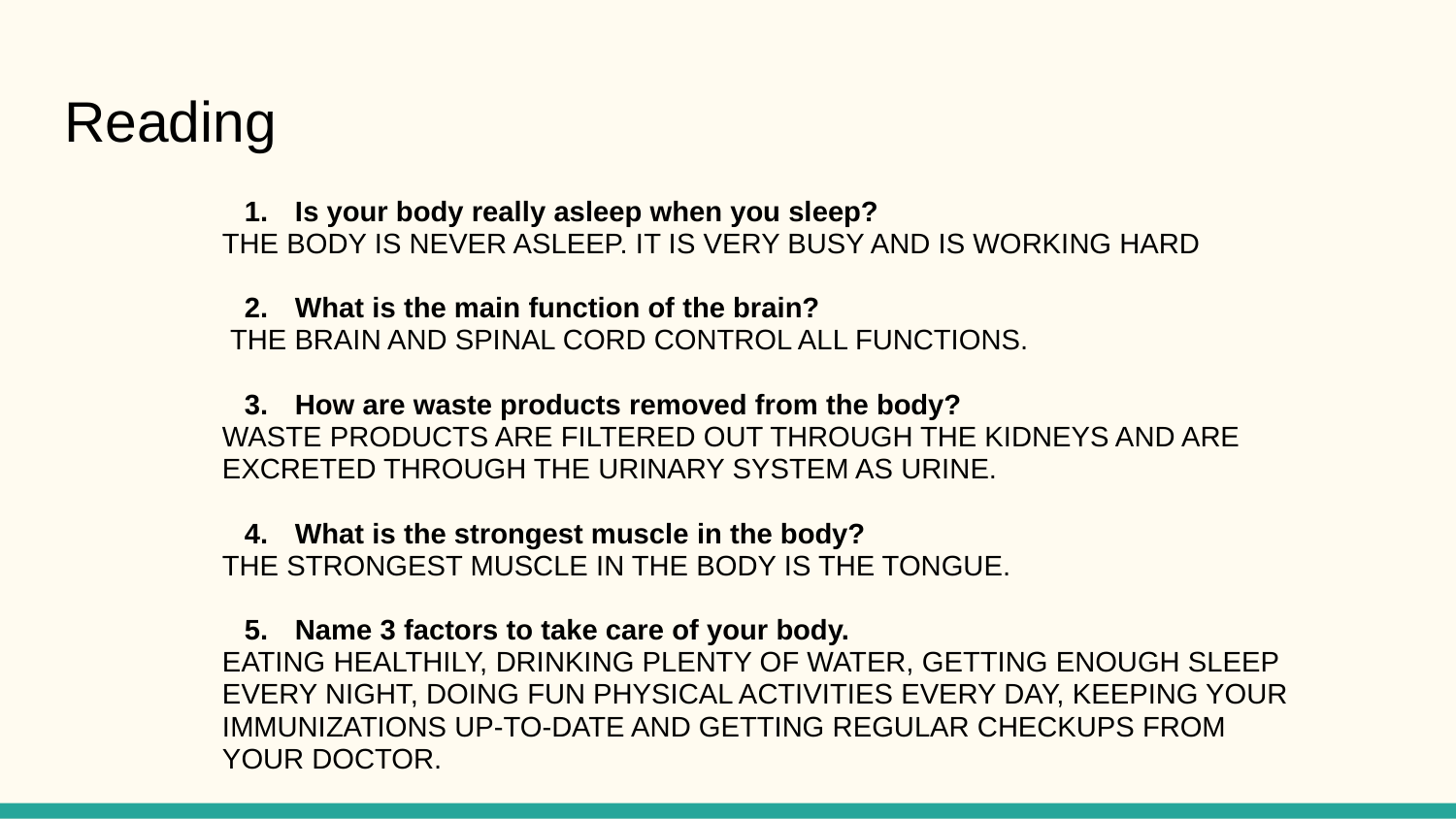

# Reading
Is your body really asleep when you sleep?
THE BODY IS NEVER ASLEEP. IT IS VERY BUSY AND IS WORKING HARD

What is the main function of the brain?
 THE BRAIN AND SPINAL CORD CONTROL ALL FUNCTIONS.

How are waste products removed from the body?
WASTE PRODUCTS ARE FILTERED OUT THROUGH THE KIDNEYS AND ARE EXCRETED THROUGH THE URINARY SYSTEM AS URINE.

What is the strongest muscle in the body?
THE STRONGEST MUSCLE IN THE BODY IS THE TONGUE.

Name 3 factors to take care of your body.
EATING HEALTHILY, DRINKING PLENTY OF WATER, GETTING ENOUGH SLEEP EVERY NIGHT, DOING FUN PHYSICAL ACTIVITIES EVERY DAY, KEEPING YOUR IMMUNIZATIONS UP-TO-DATE AND GETTING REGULAR CHECKUPS FROM YOUR DOCTOR.